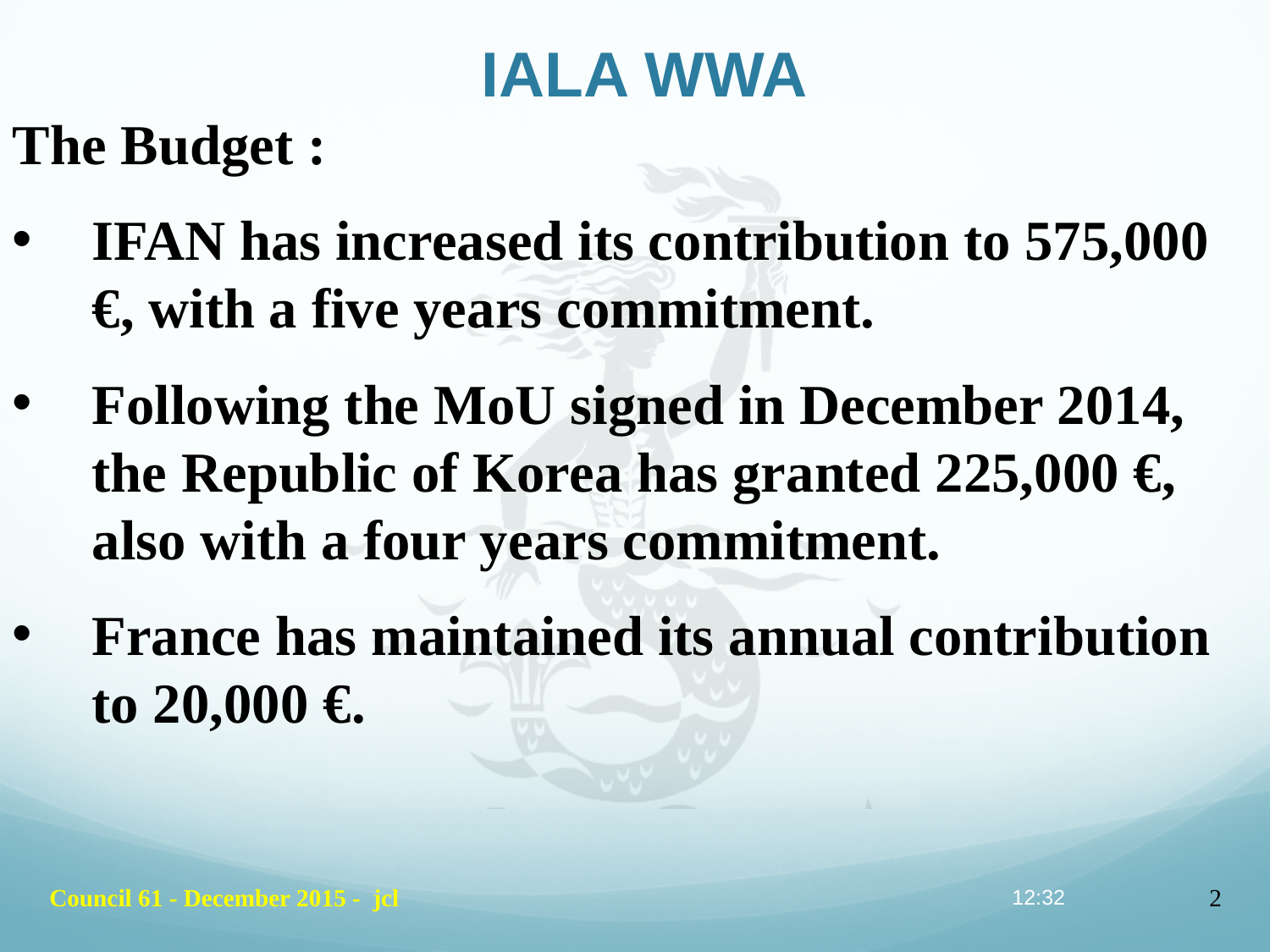

# IALA WWA
The Budget :
IFAN has increased its contribution to 575,000 €, with a five years commitment.
Following the MoU signed in December 2014, the Republic of Korea has granted 225,000 €, also with a four years commitment.
France has maintained its annual contribution to 20,000 €.

Council 61 - December 2015 -  jcl
12:32
2